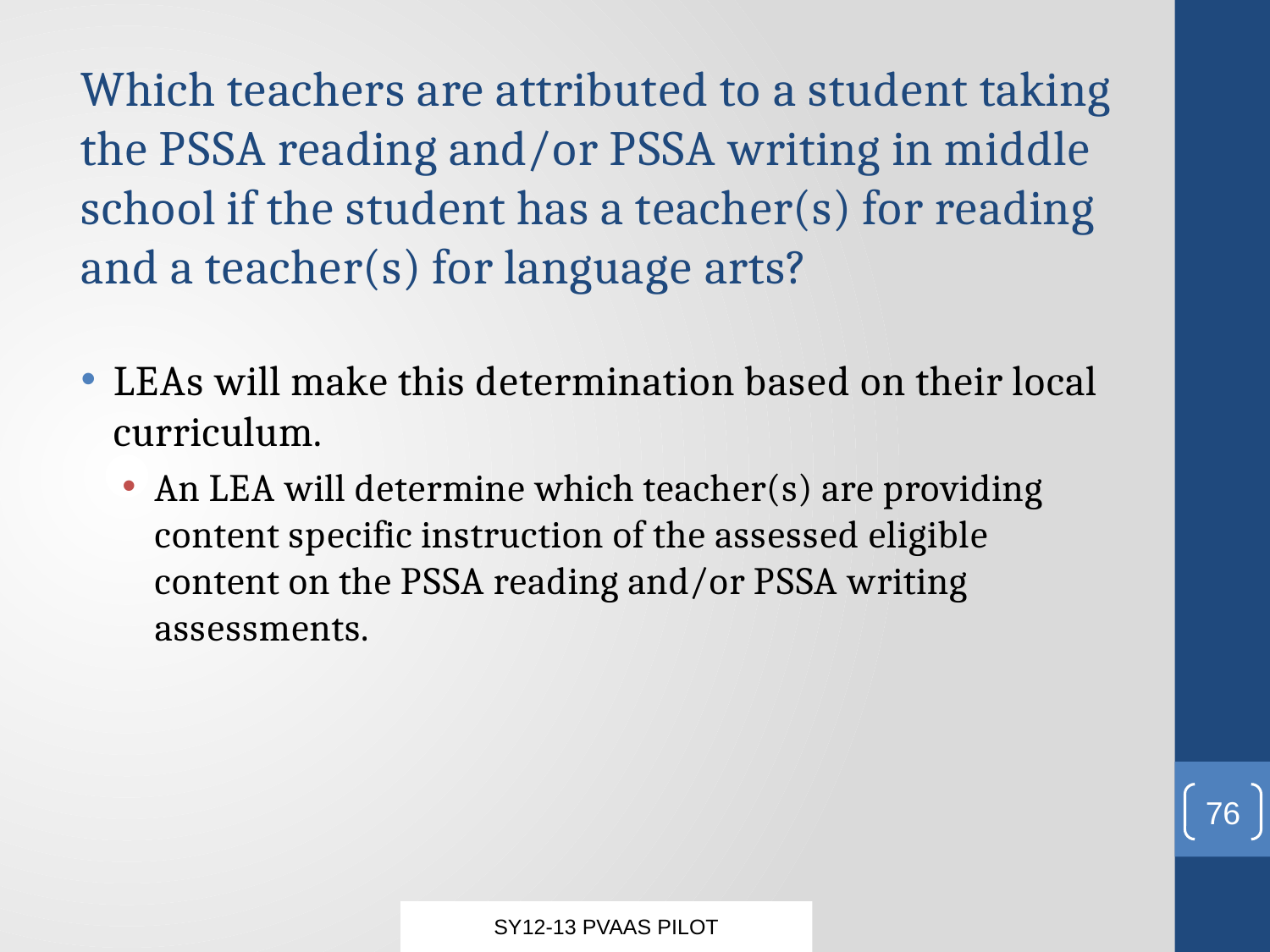

# Which teachers are attributed to a student taking the PSSA reading and/or PSSA writing in middle school if the student has a teacher(s) for reading and a teacher(s) for language arts?
LEAs will make this determination based on their local curriculum.
An LEA will determine which teacher(s) are providing content specific instruction of the assessed eligible content on the PSSA reading and/or PSSA writing assessments.

76
SY12-13 PVAAS PILOT